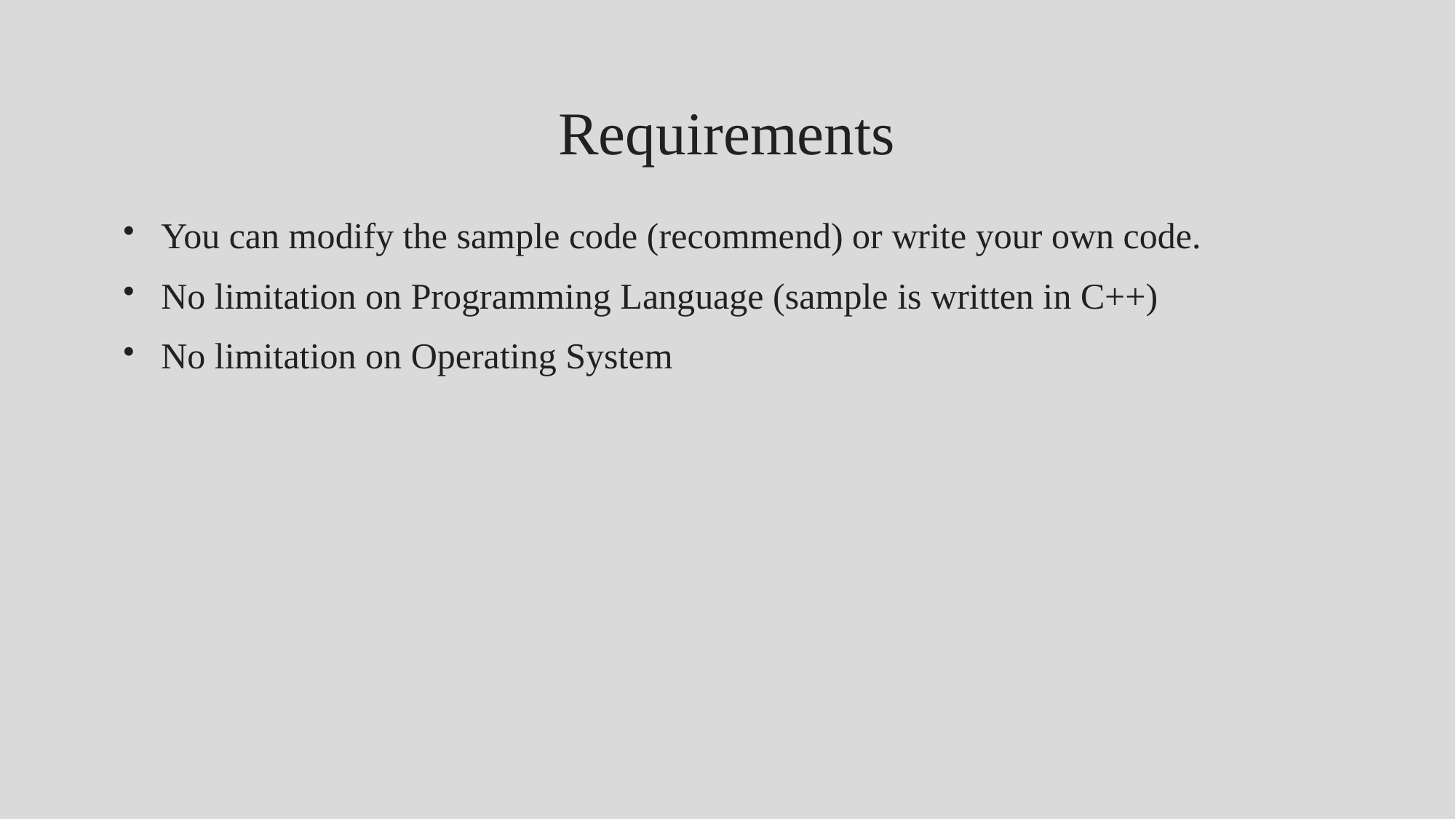

# Requirements
You can modify the sample code (recommend) or write your own code.
No limitation on Programming Language (sample is written in C++)
No limitation on Operating System